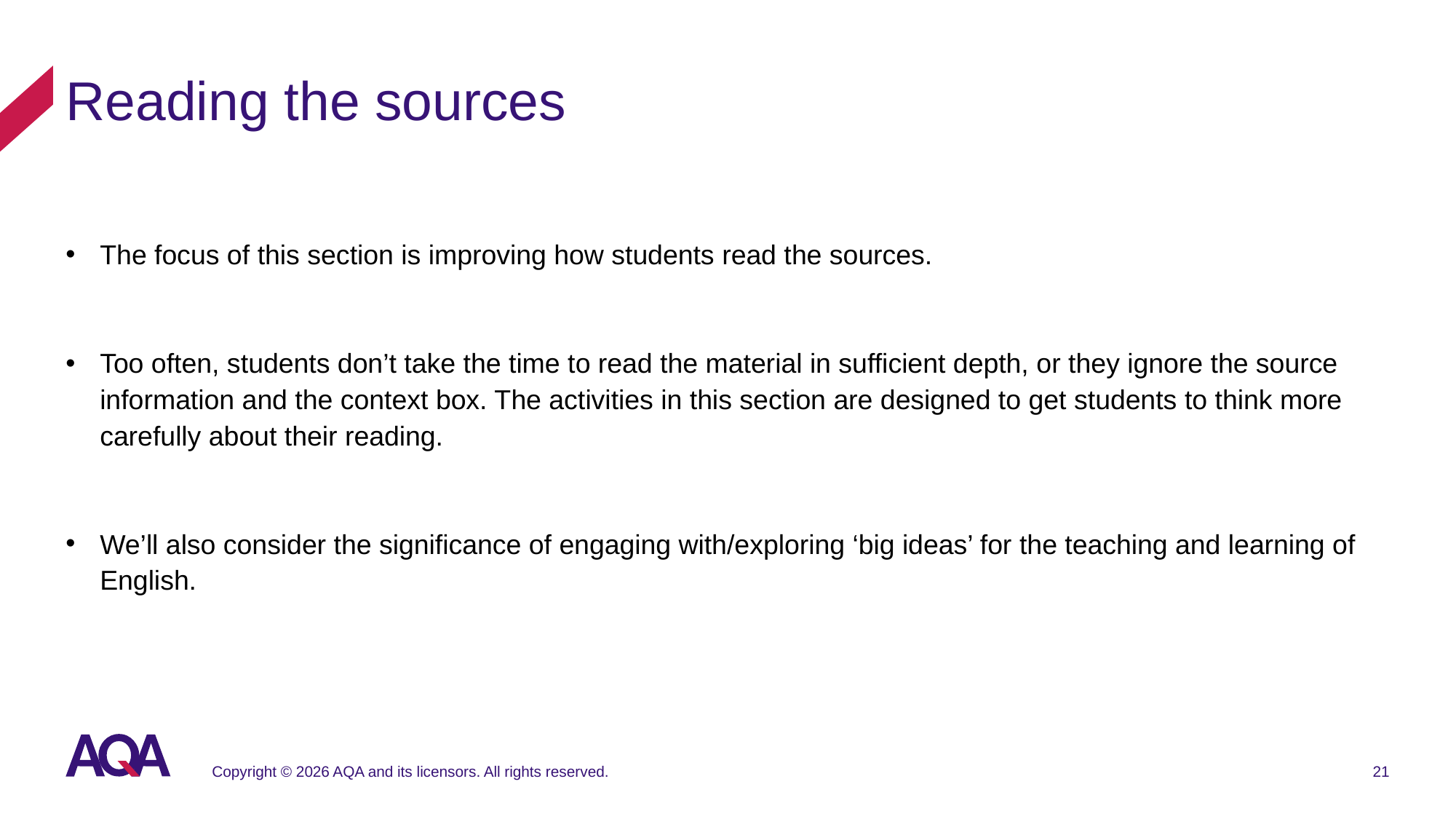

# Reading the sources
The focus of this section is improving how students read the sources.

Too often, students don’t take the time to read the material in sufficient depth, or they ignore the source information and the context box. The activities in this section are designed to get students to think more carefully about their reading.

We’ll also consider the significance of engaging with/exploring ‘big ideas’ for the teaching and learning of English.

Copyright © 2026 AQA and its licensors. All rights reserved.
21